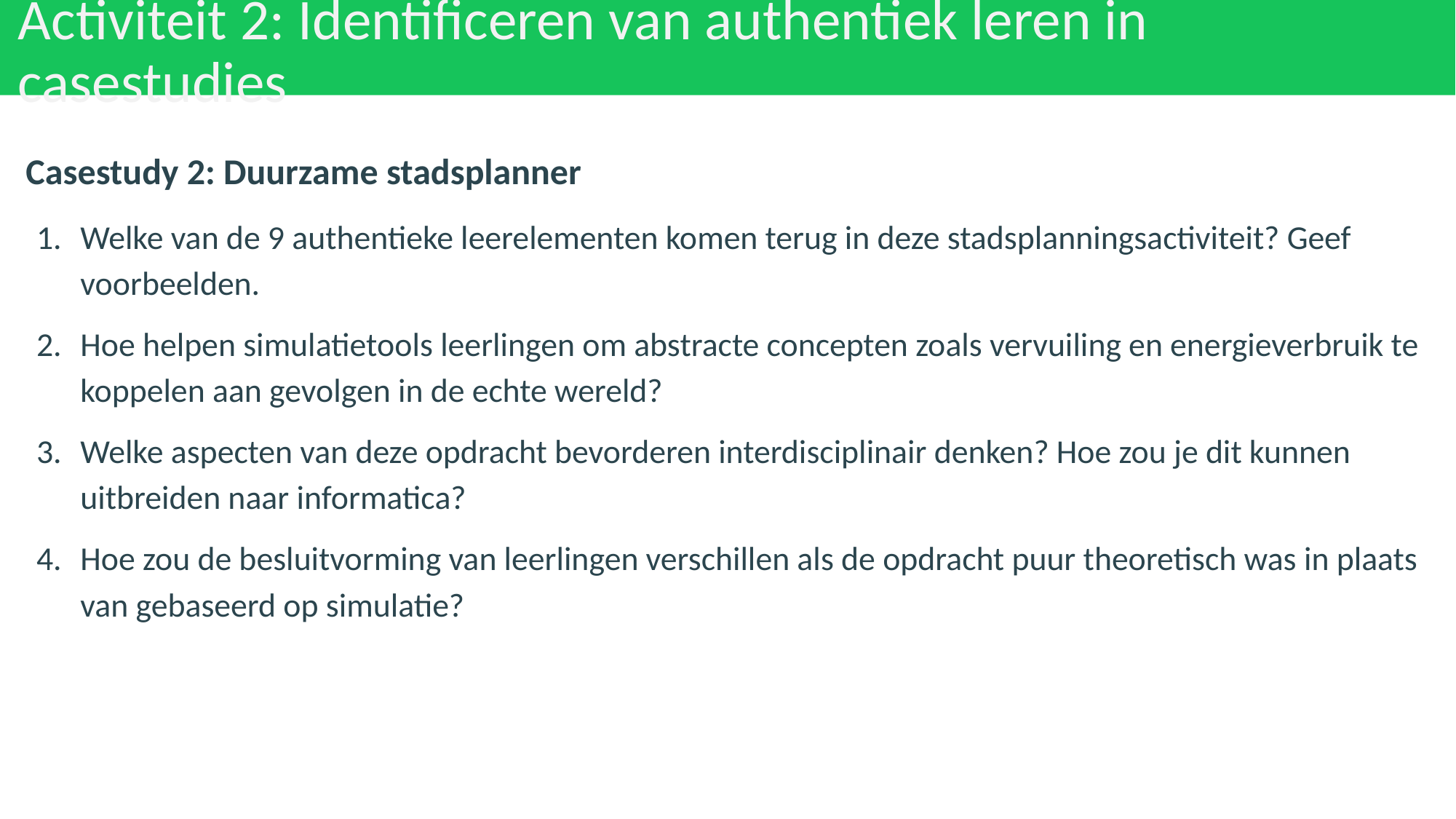

# Activiteit 2: Identificeren van authentiek leren in casestudies
Casestudy 2: Duurzame stadsplanner
Welke van de 9 authentieke leerelementen komen terug in deze stadsplanningsactiviteit? Geef voorbeelden.
Hoe helpen simulatietools leerlingen om abstracte concepten zoals vervuiling en energieverbruik te koppelen aan gevolgen in de echte wereld?
Welke aspecten van deze opdracht bevorderen interdisciplinair denken? Hoe zou je dit kunnen uitbreiden naar informatica?
Hoe zou de besluitvorming van leerlingen verschillen als de opdracht puur theoretisch was in plaats van gebaseerd op simulatie?